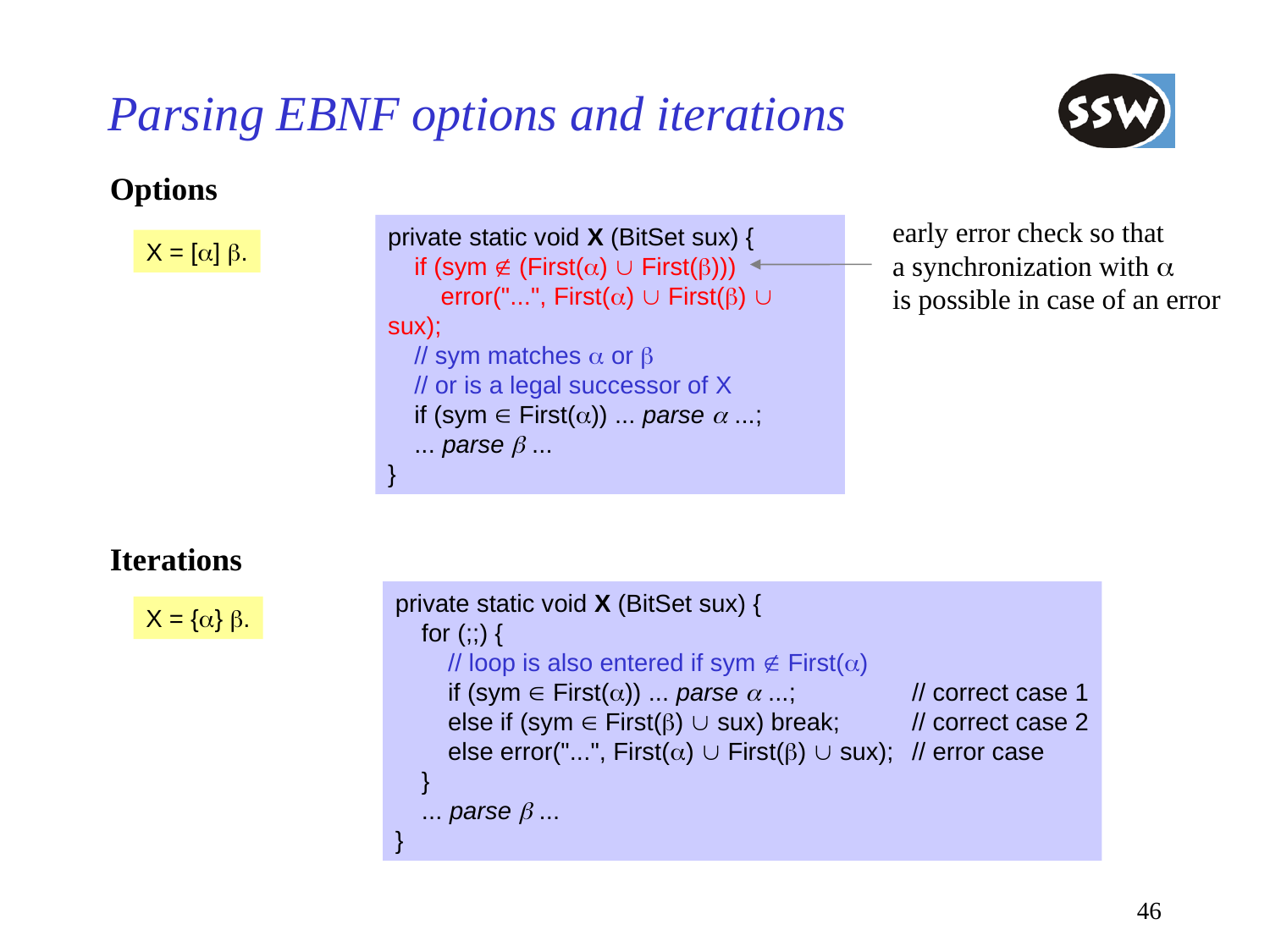

# Parsing EBNF options and iterations
Options
early error check so that
a synchronization with α
is possible in case of an error
private static void X (BitSet sux) {
	if (sym ∉ (First(α) ∪ First(β)))
		error("...", First(α) ∪ First(β) ∪ sux);
	// sym matches α or β
	// or is a legal successor of X
	if (sym ∈ First(α)) ... parse α ...;
	... parse β ...
}
X = [α] β.

Iterations
private static void X (BitSet sux) {
	for (;;) {
		// loop is also entered if sym ∉ First(α)
		if (sym ∈ First(α)) ... parse α ...;	// correct case 1
		else if (sym ∈ First(β) ∪ sux) break;	// correct case 2
		else error("...", First(α) ∪ First(β) ∪ sux);	// error case
	}
	... parse β ...
}
X = {α} β.
46